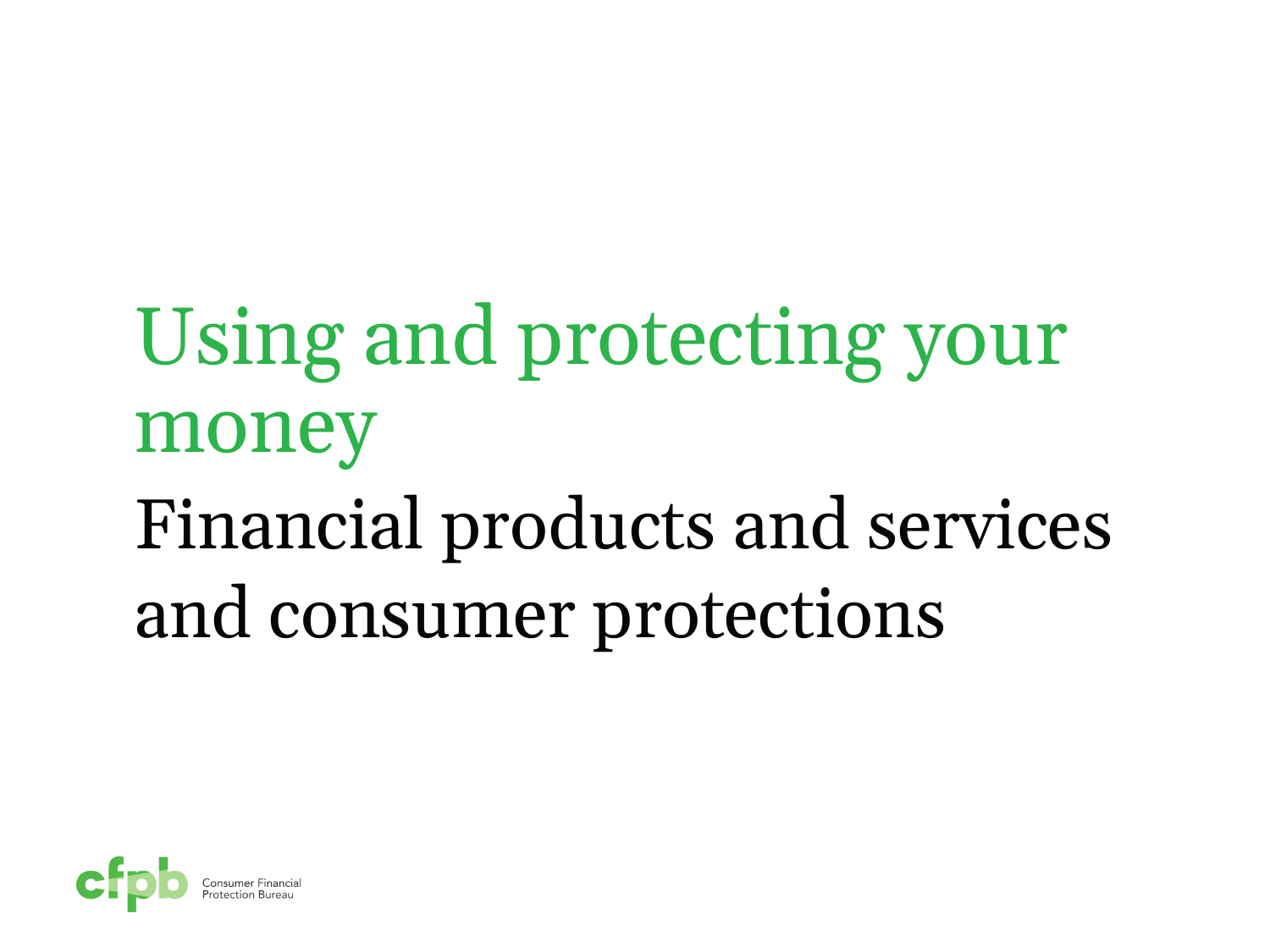

# Using and protecting your money
Financial products and services and consumer protections